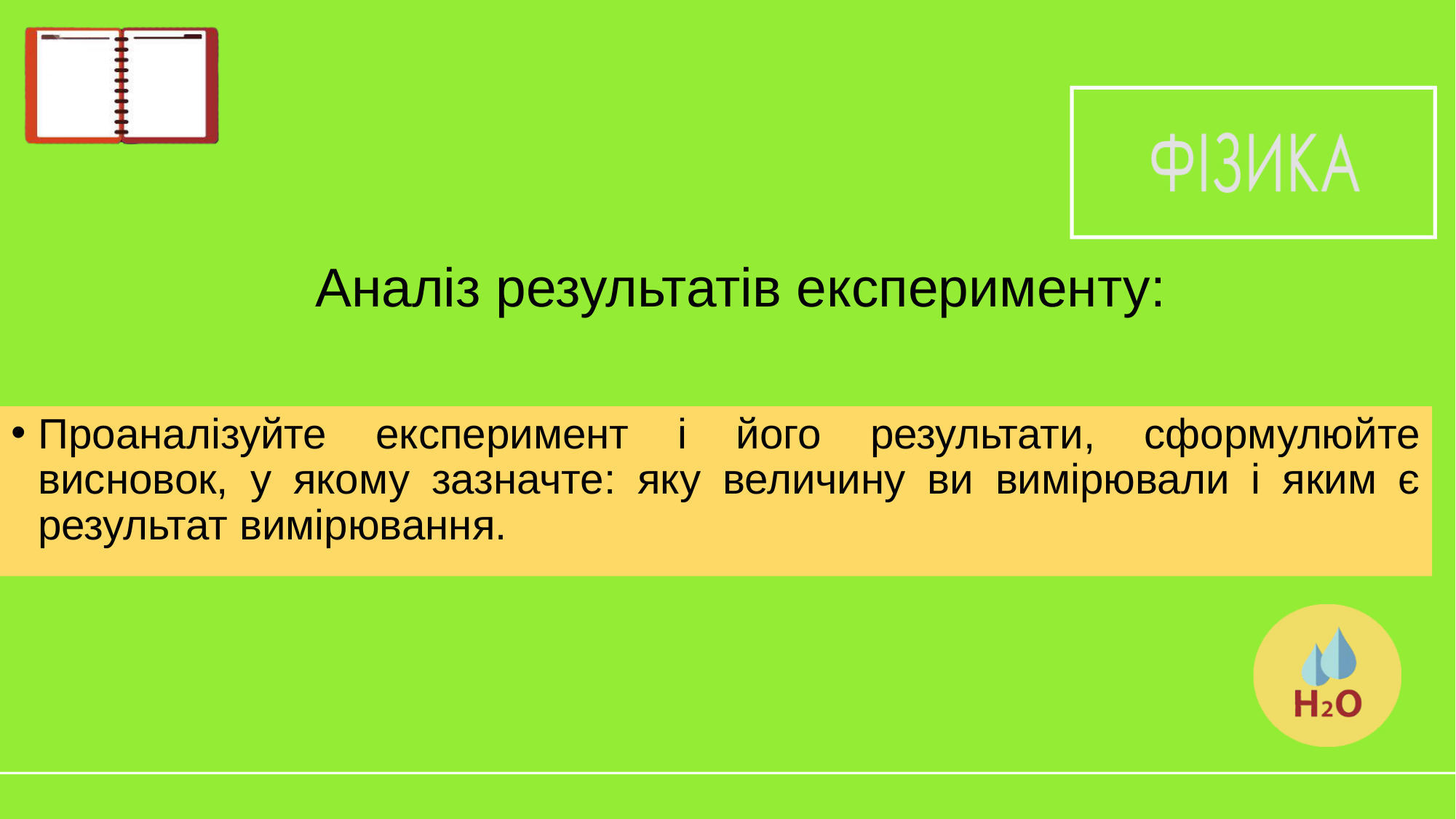

# Аналіз результатів експерименту:
Проаналізуйте експеримент і його результати, сформулюйте висновок, у якому зазначте: яку величину ви вимірювали і яким є результат вимірювання.